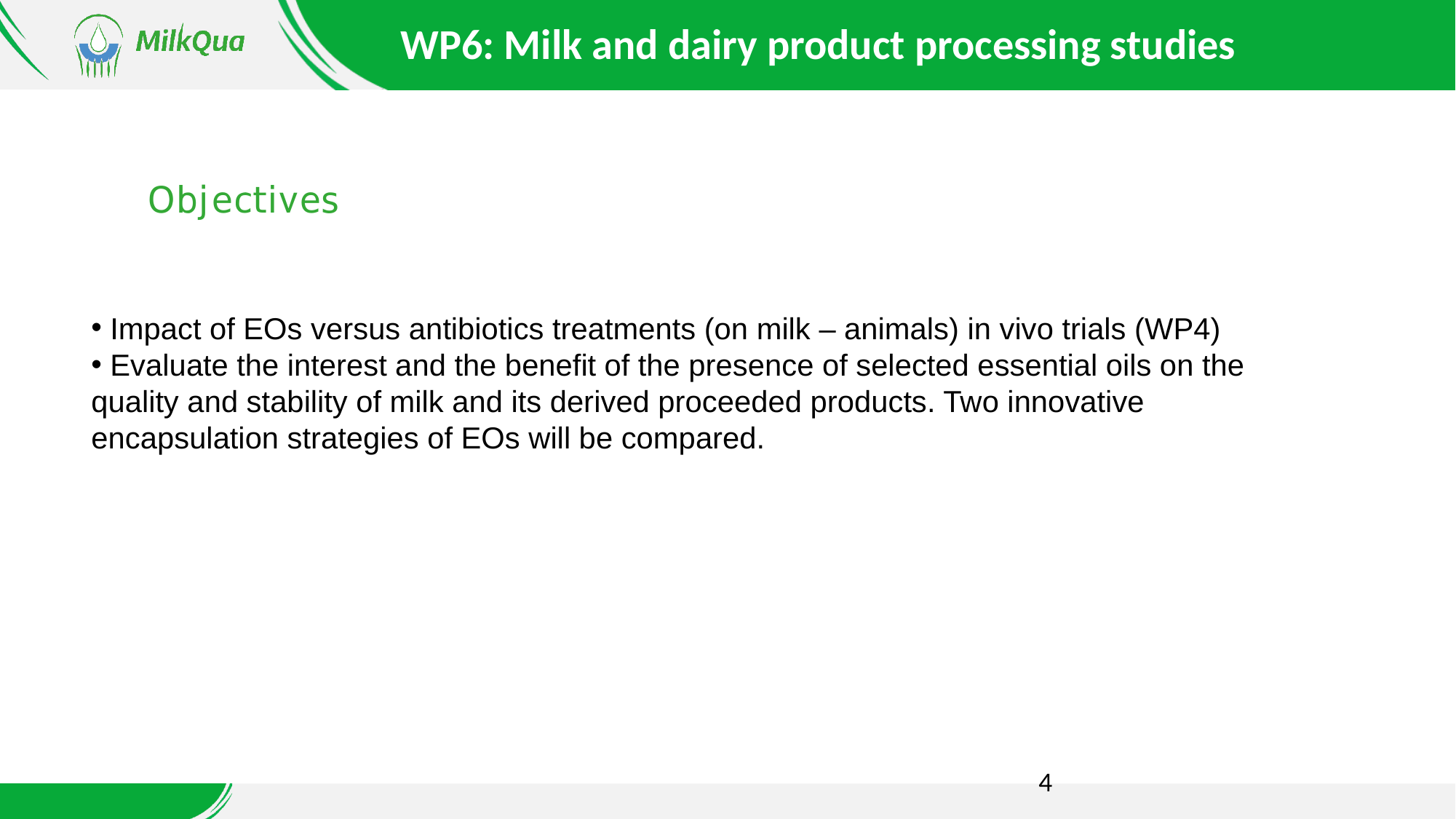

WP6: Milk and dairy product processing studies
# Objectives

 Impact of EOs versus antibiotics treatments (on milk – animals) in vivo trials (WP4)
 Evaluate the interest and the benefit of the presence of selected essential oils on the quality and stability of milk and its derived proceeded products. Two innovative encapsulation strategies of EOs will be compared.

4